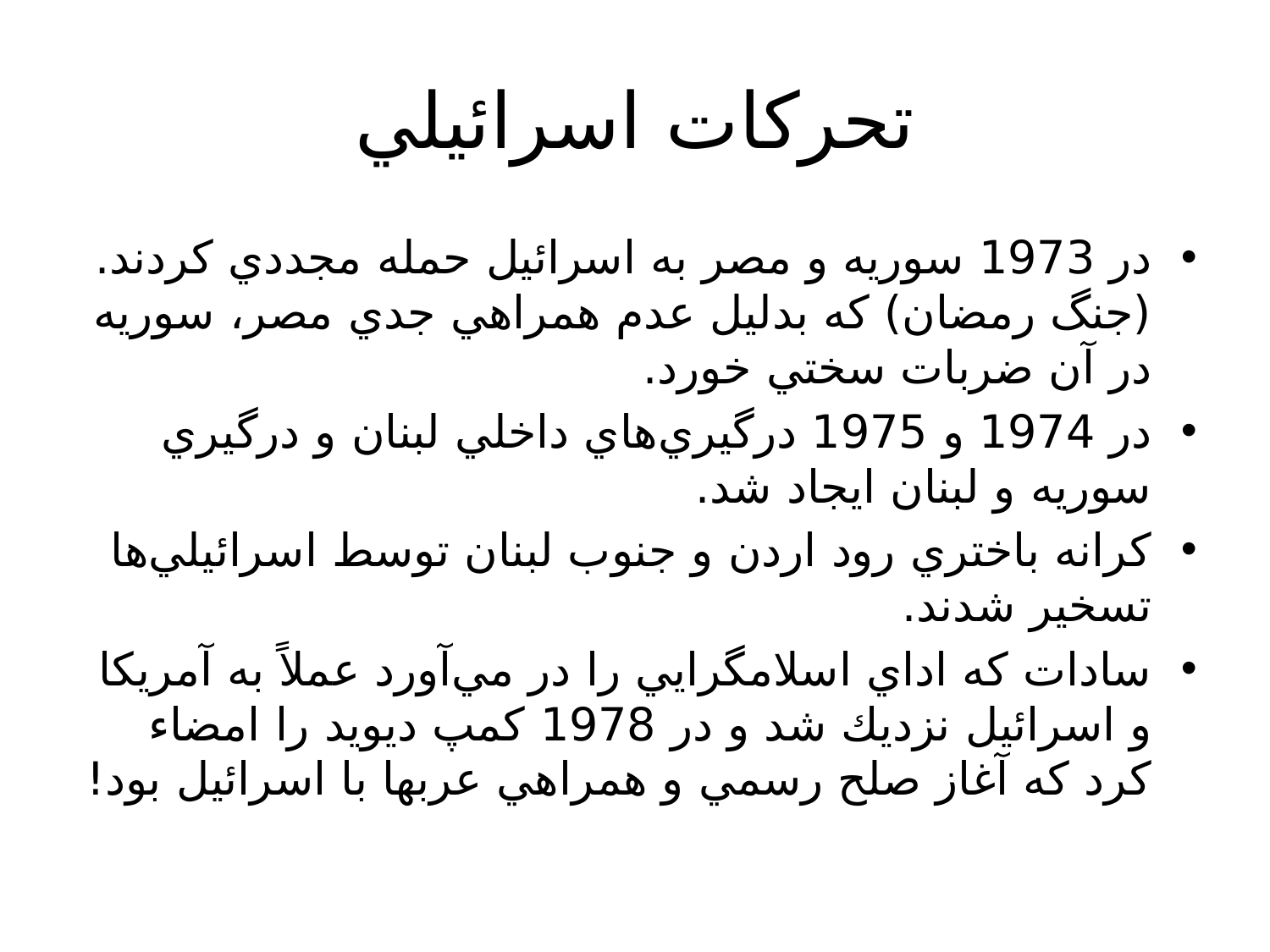

# تحركات اسرائيلي
در 1973 سوريه و مصر به اسرائيل حمله مجددي كردند. (جنگ رمضان) كه بدليل عدم همراهي جدي مصر، سوريه در آن ضربات سختي خورد.
در 1974 و 1975 درگيري‌هاي داخلي لبنان و درگيري سوريه و لبنان ايجاد شد.
كرانه باختري رود اردن و جنوب لبنان توسط اسرائيلي‌ها تسخير شدند.
سادات كه اداي اسلامگرايي را در مي‌آورد عملاً به آمريكا و اسرائيل نزديك شد و در 1978 كمپ ديويد را امضاء كرد كه آغاز صلح رسمي و همراهي عربها با اسرائيل بود!